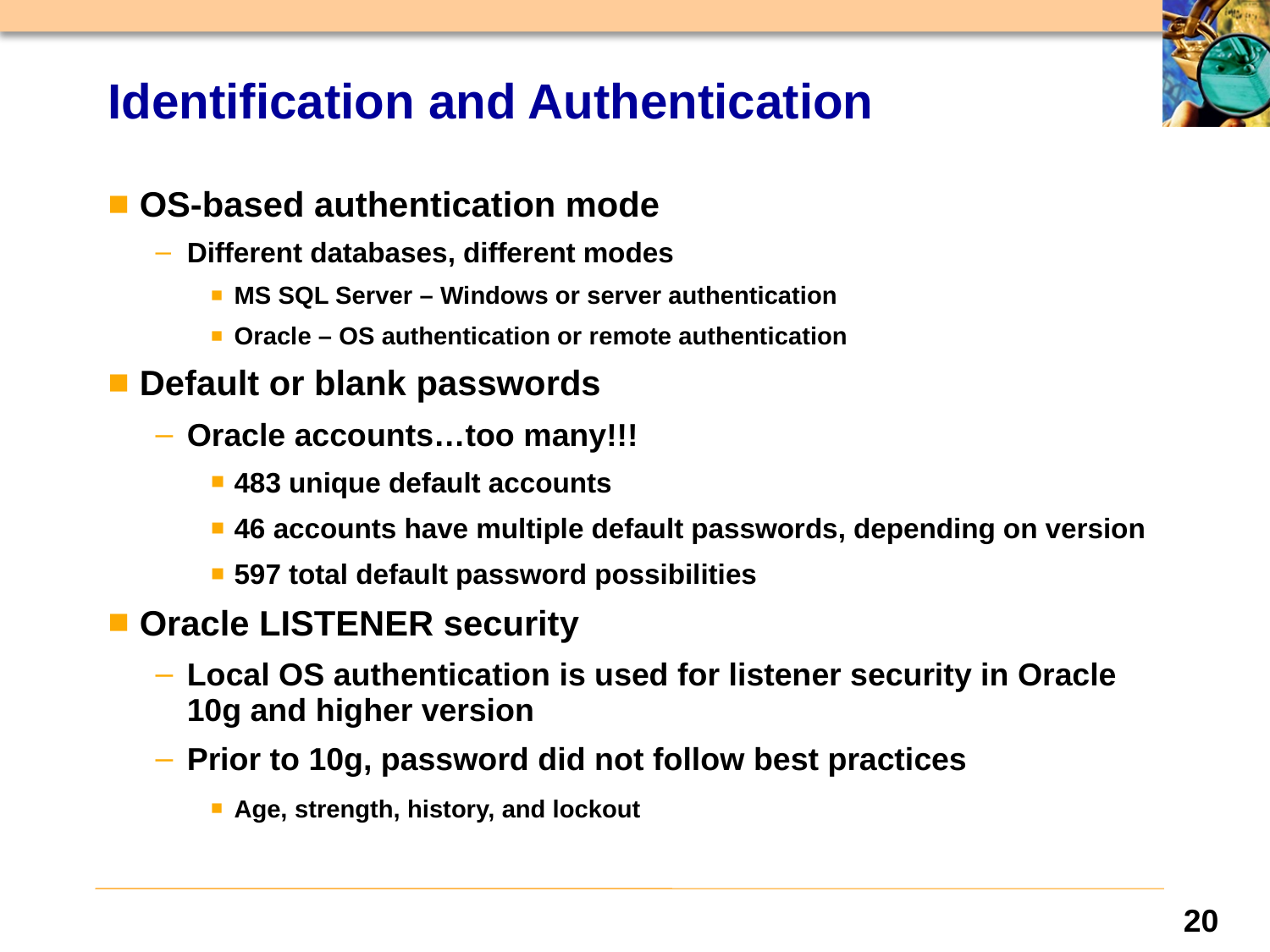

# Identification and Authentication
OS-based authentication mode
Different databases, different modes
MS SQL Server – Windows or server authentication
Oracle – OS authentication or remote authentication
Default or blank passwords
Oracle accounts…too many!!!
483 unique default accounts
46 accounts have multiple default passwords, depending on version
597 total default password possibilities
Oracle LISTENER security
Local OS authentication is used for listener security in Oracle 10g and higher version
Prior to 10g, password did not follow best practices
Age, strength, history, and lockout